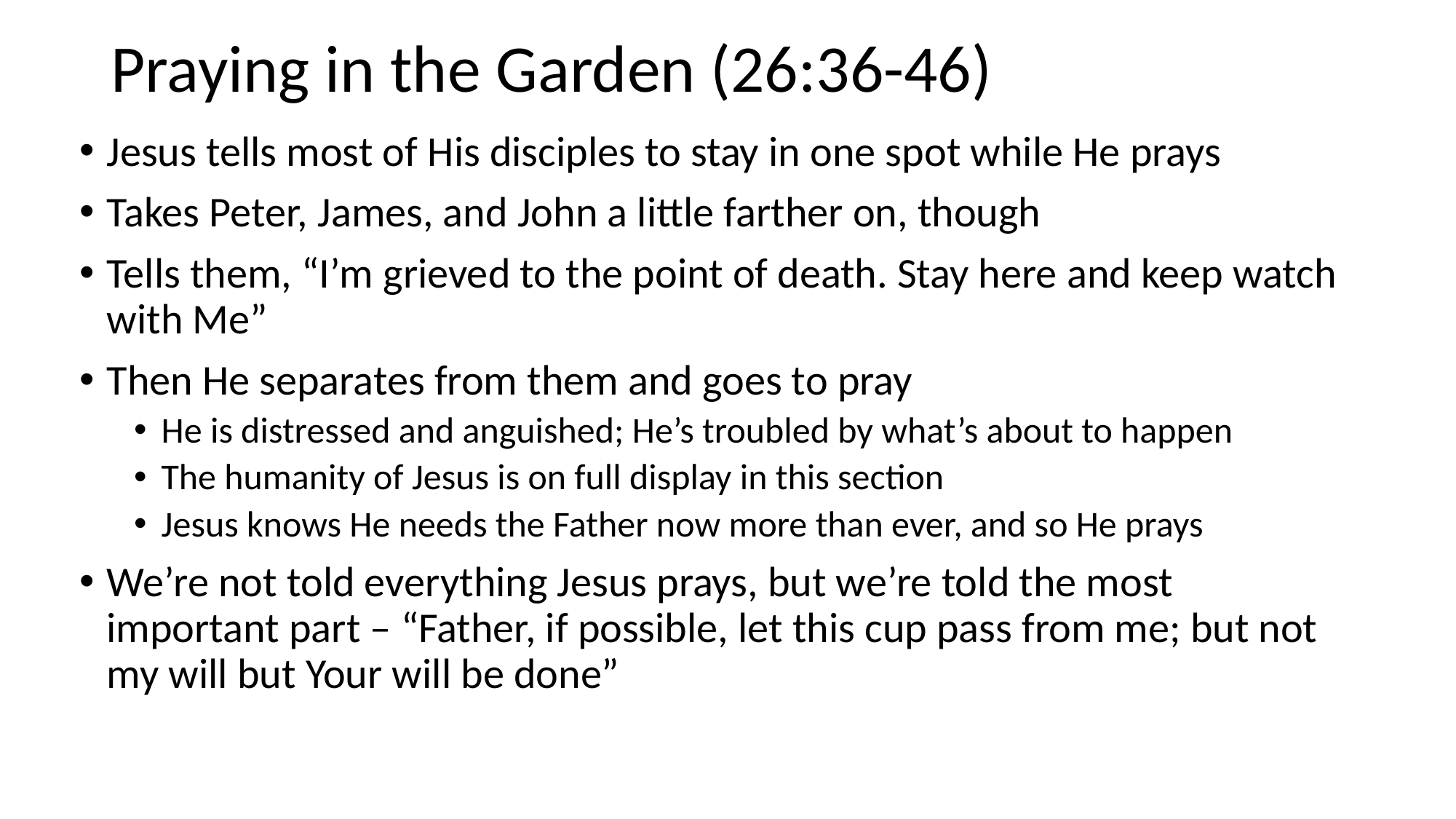

# Praying in the Garden (26:36-46)
Jesus tells most of His disciples to stay in one spot while He prays
Takes Peter, James, and John a little farther on, though
Tells them, “I’m grieved to the point of death. Stay here and keep watch with Me”
Then He separates from them and goes to pray
He is distressed and anguished; He’s troubled by what’s about to happen
The humanity of Jesus is on full display in this section
Jesus knows He needs the Father now more than ever, and so He prays
We’re not told everything Jesus prays, but we’re told the most important part – “Father, if possible, let this cup pass from me; but not my will but Your will be done”